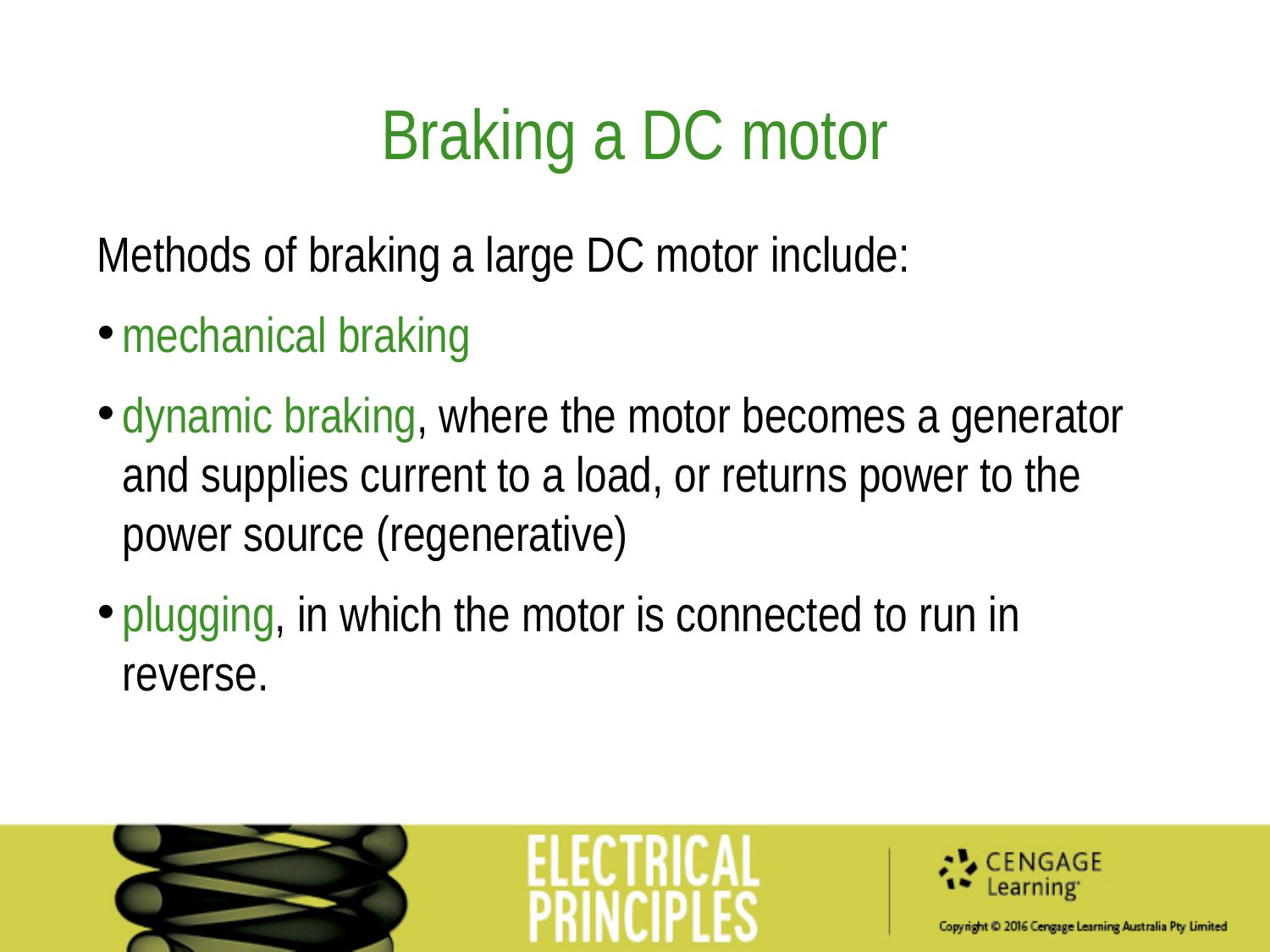

Braking a DC motor

Methods of braking a large DC motor include:
mechanical braking
dynamic braking, where the motor becomes a generator and supplies current to a load, or returns power to the power source (regenerative)
plugging, in which the motor is connected to run in reverse.